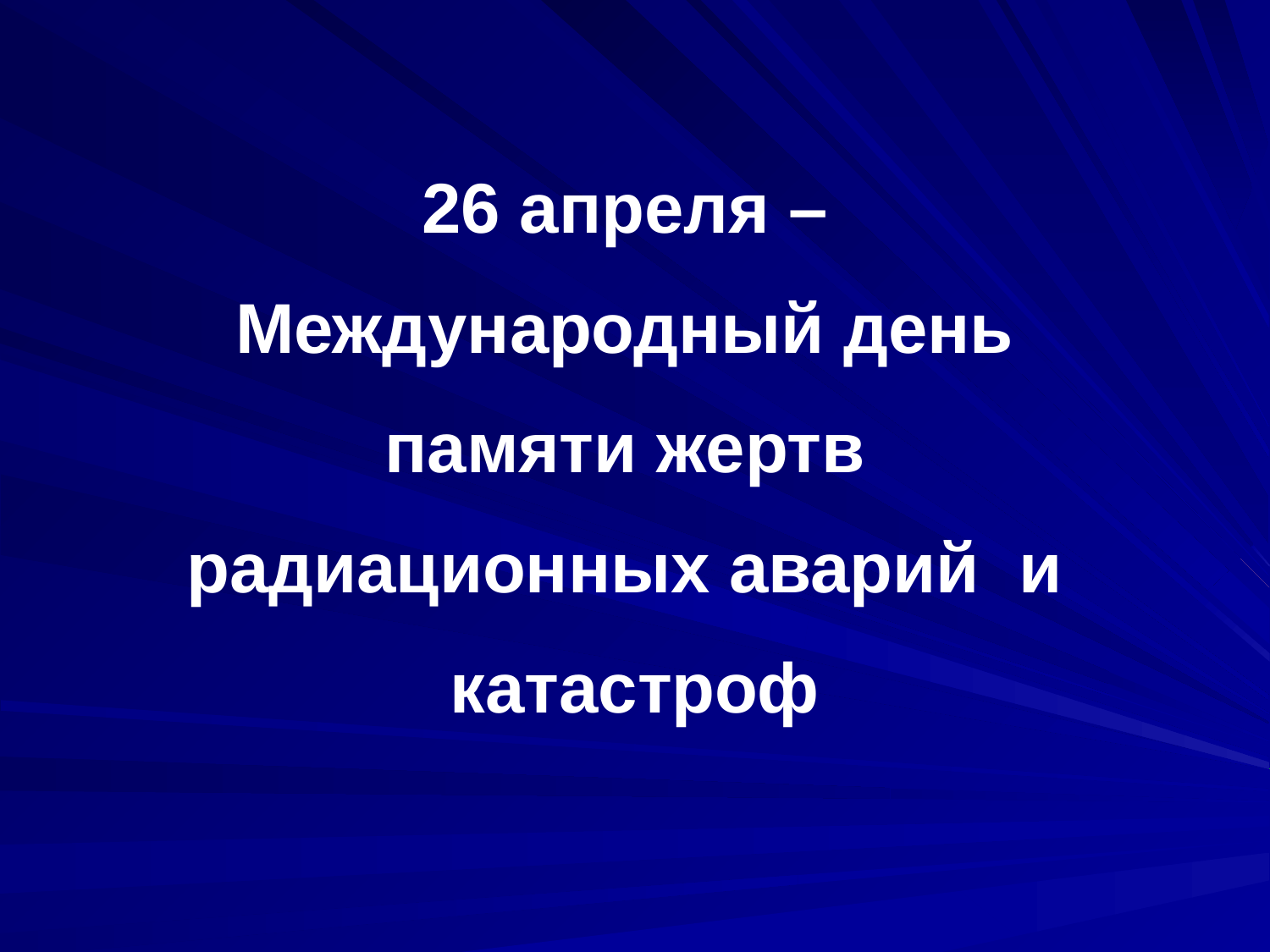

26 апреля –
Международный день
памяти жертв
радиационных аварий  и
катастроф